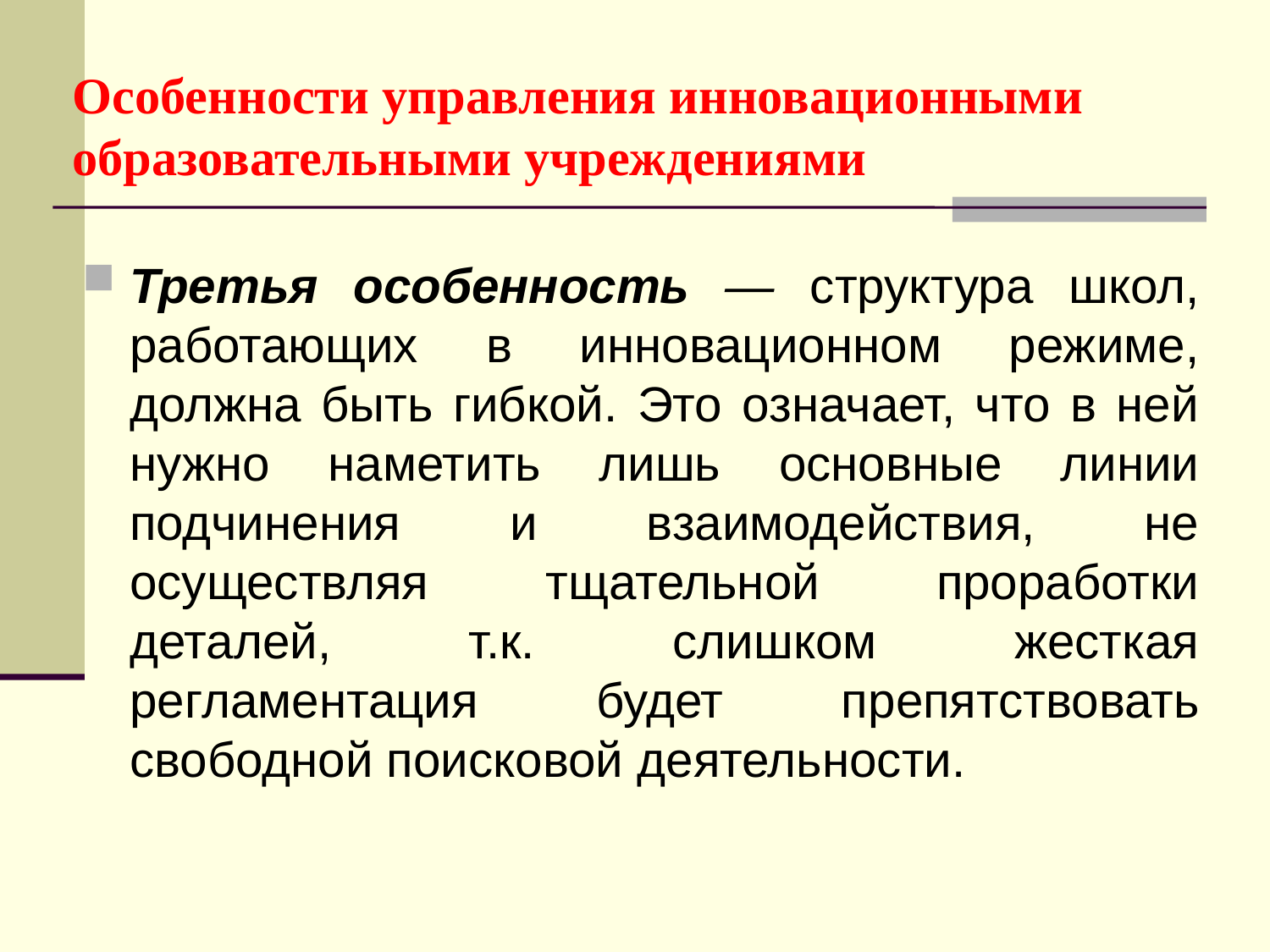

Особенности управления инновационными образовательными учреждениями
Третья особенность — структура школ, работающих в инновационном режиме, должна быть гибкой. Это означает, что в ней нужно наметить лишь основные линии подчинения и взаимодействия, не осуществляя тщательной проработки деталей, т.к. слишком жесткая
регламентация будет препятствовать свободной поисковой деятельности.